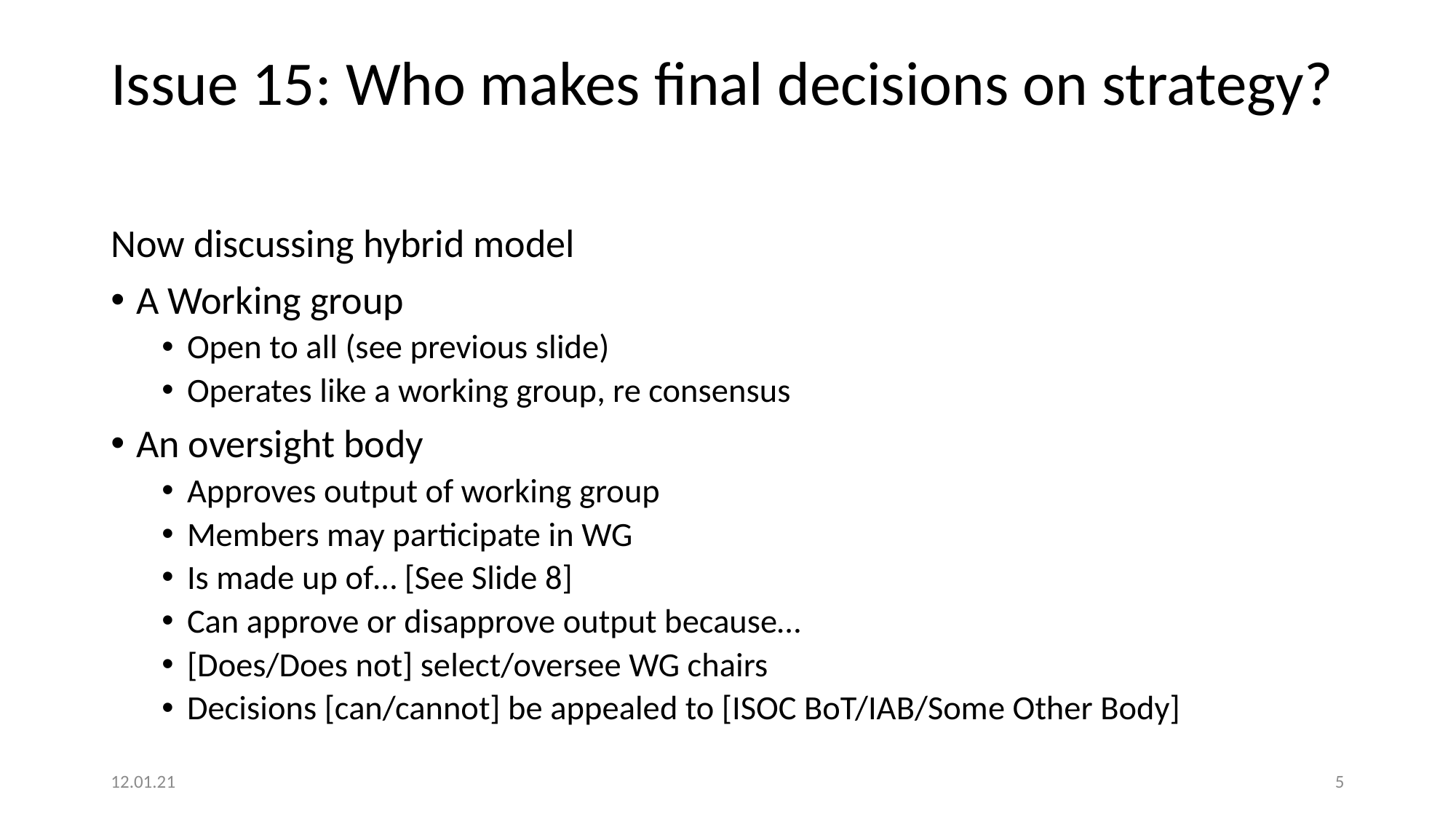

# Issue 15: Who makes final decisions on strategy?
Now discussing hybrid model
A Working group
Open to all (see previous slide)
Operates like a working group, re consensus
An oversight body
Approves output of working group
Members may participate in WG
Is made up of… [See Slide 8]
Can approve or disapprove output because…
[Does/Does not] select/oversee WG chairs
Decisions [can/cannot] be appealed to [ISOC BoT/IAB/Some Other Body]
12.01.21
5